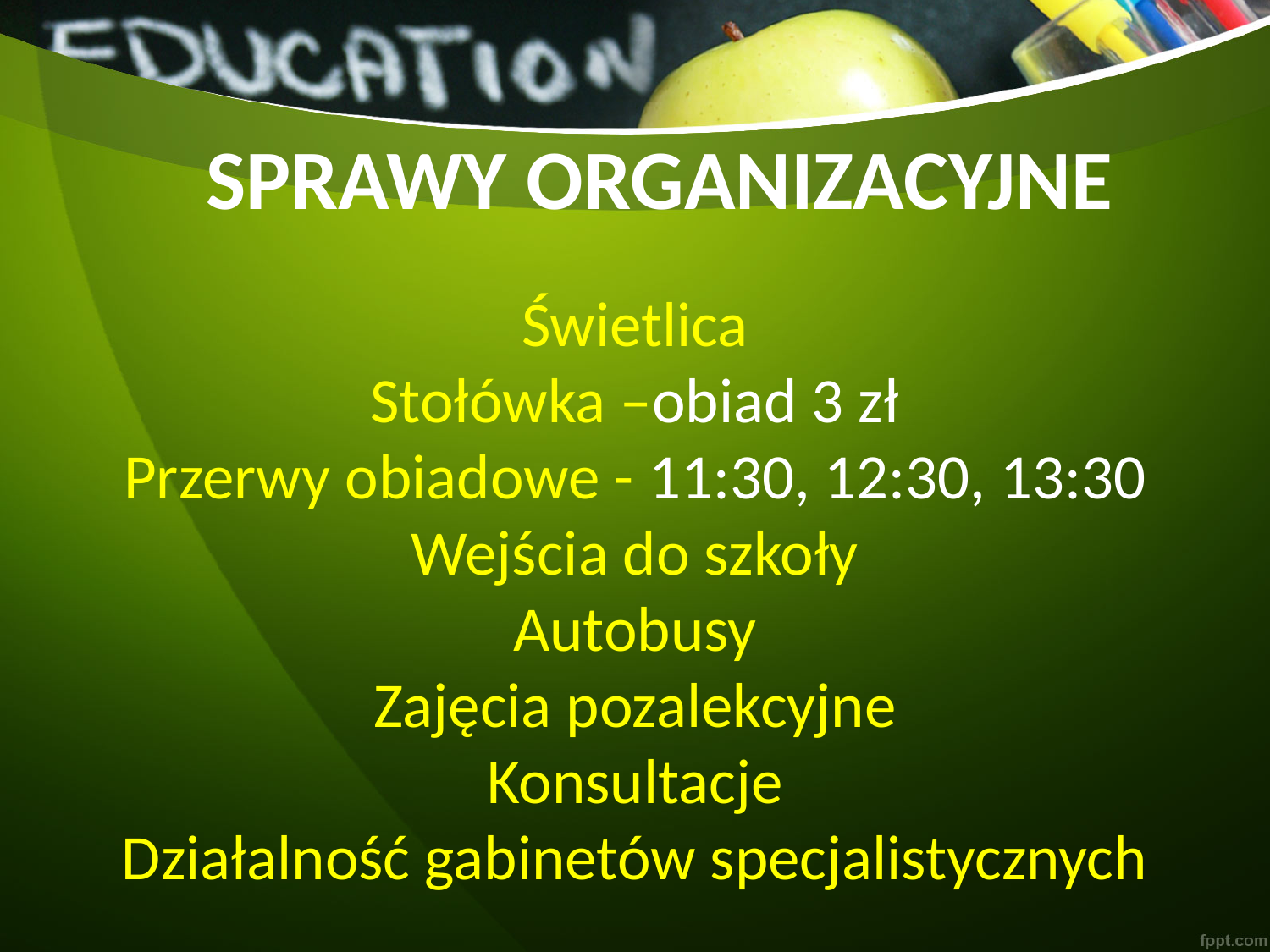

SPRAWY ORGANIZACYJNE

# Świetlica Stołówka –obiad 3 zł Przerwy obiadowe - 11:30, 12:30, 13:30 Wejścia do szkoły Autobusy Zajęcia pozalekcyjne Konsultacje Działalność gabinetów specjalistycznych